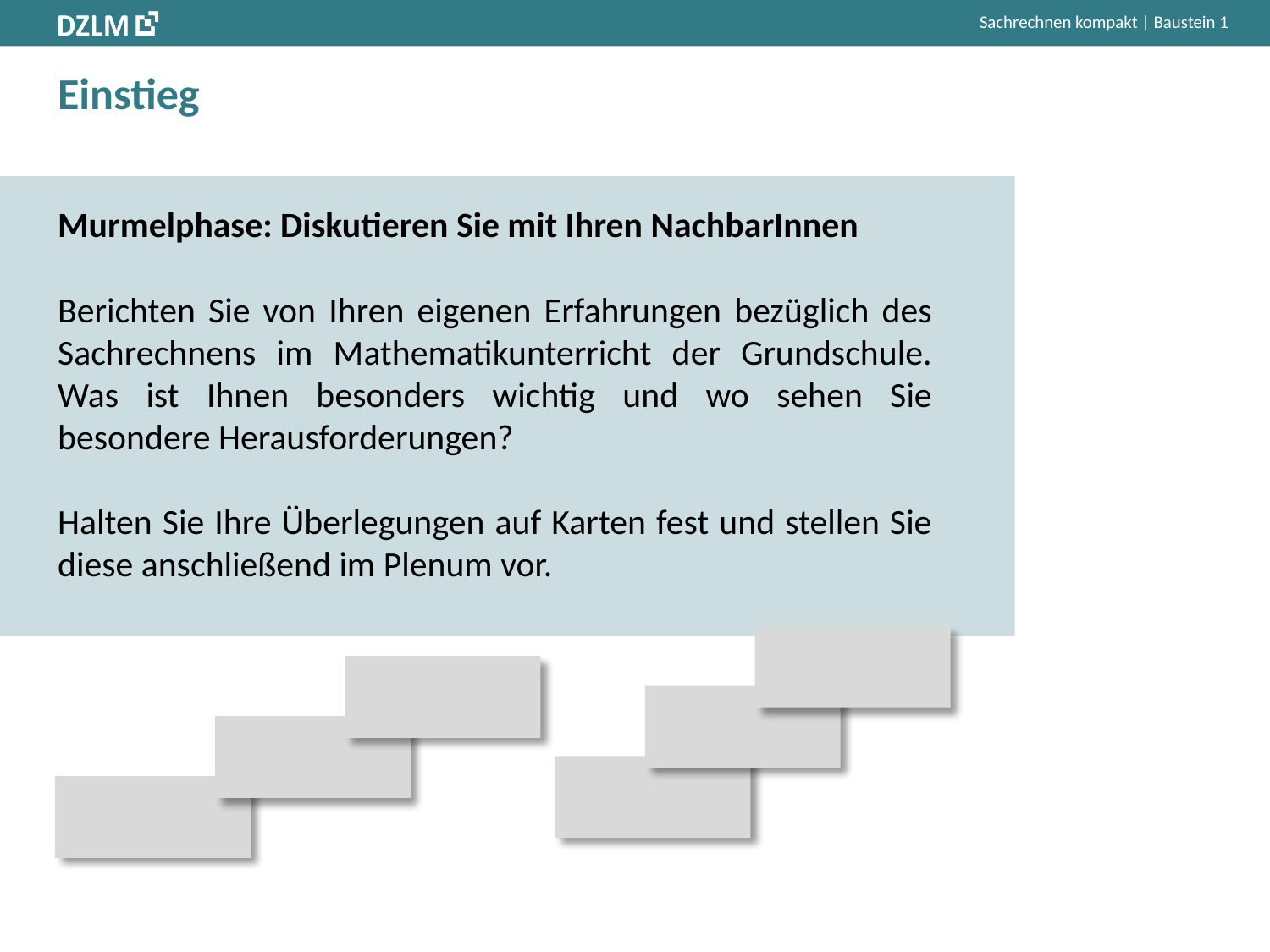

# Einstieg

Murmelphase: Diskutieren Sie mit Ihren NachbarInnen
Berichten Sie von Ihren eigenen Erfahrungen bezüglich des Sachrechnens im Mathematikunterricht der Grundschule. Was ist Ihnen besonders wichtig und wo sehen Sie besondere Herausforderungen?

Halten Sie Ihre Überlegungen auf Karten fest und stellen Sie diese anschließend im Plenum vor.